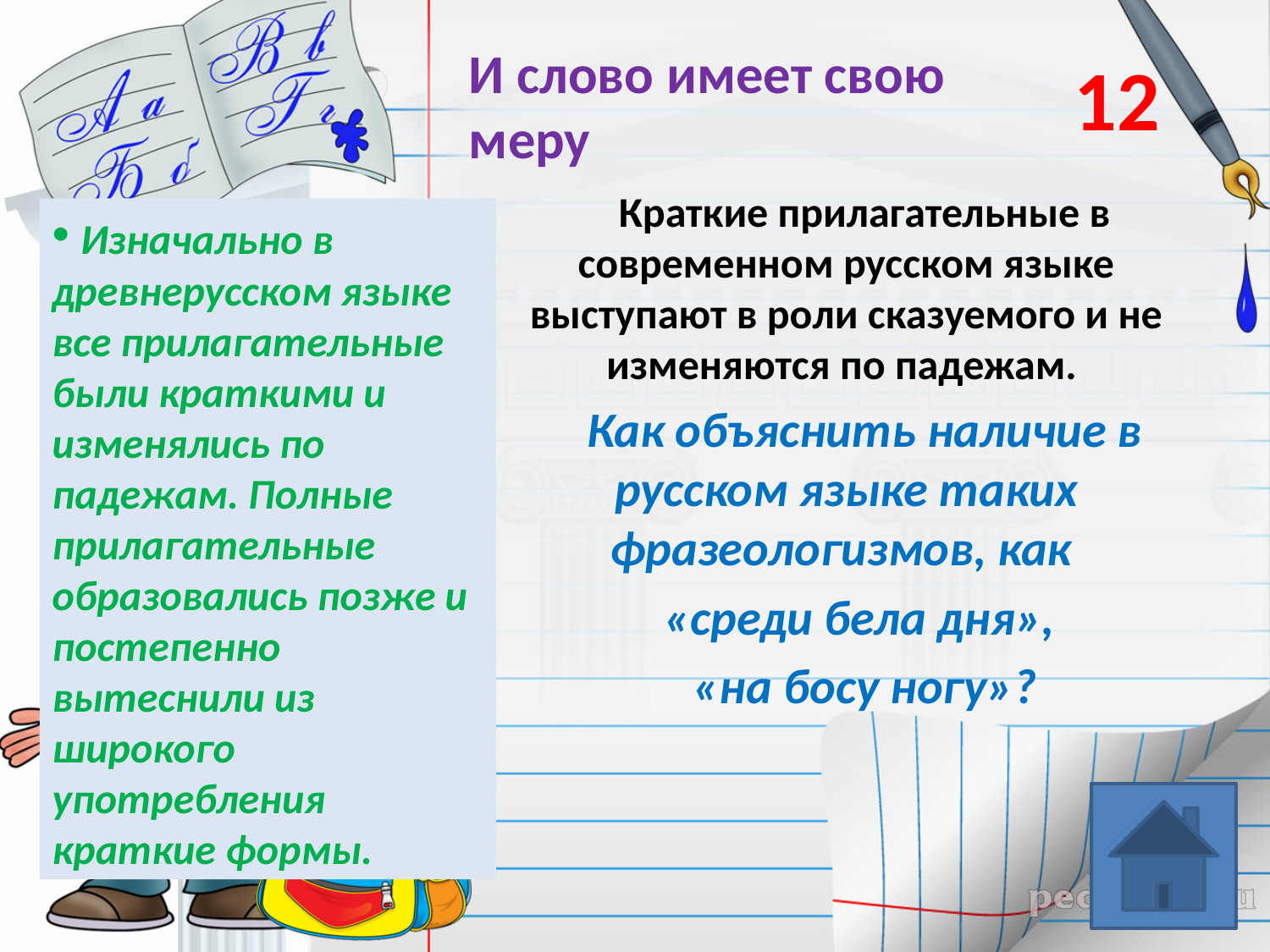

12
# И слово имеет свою меру
Краткие прилагательные в современном русском языке выступают в роли сказуемого и не изменяются по падежам.
Как объяснить наличие в русском языке таких фразеологизмов, как
«среди бела дня»,
«на босу ногу»?
 Изначально в древнерусском языке все прилагательные были краткими и изменялись по падежам. Полные прилагательные образовались позже и постепенно вытеснили из широкого употребления краткие формы.